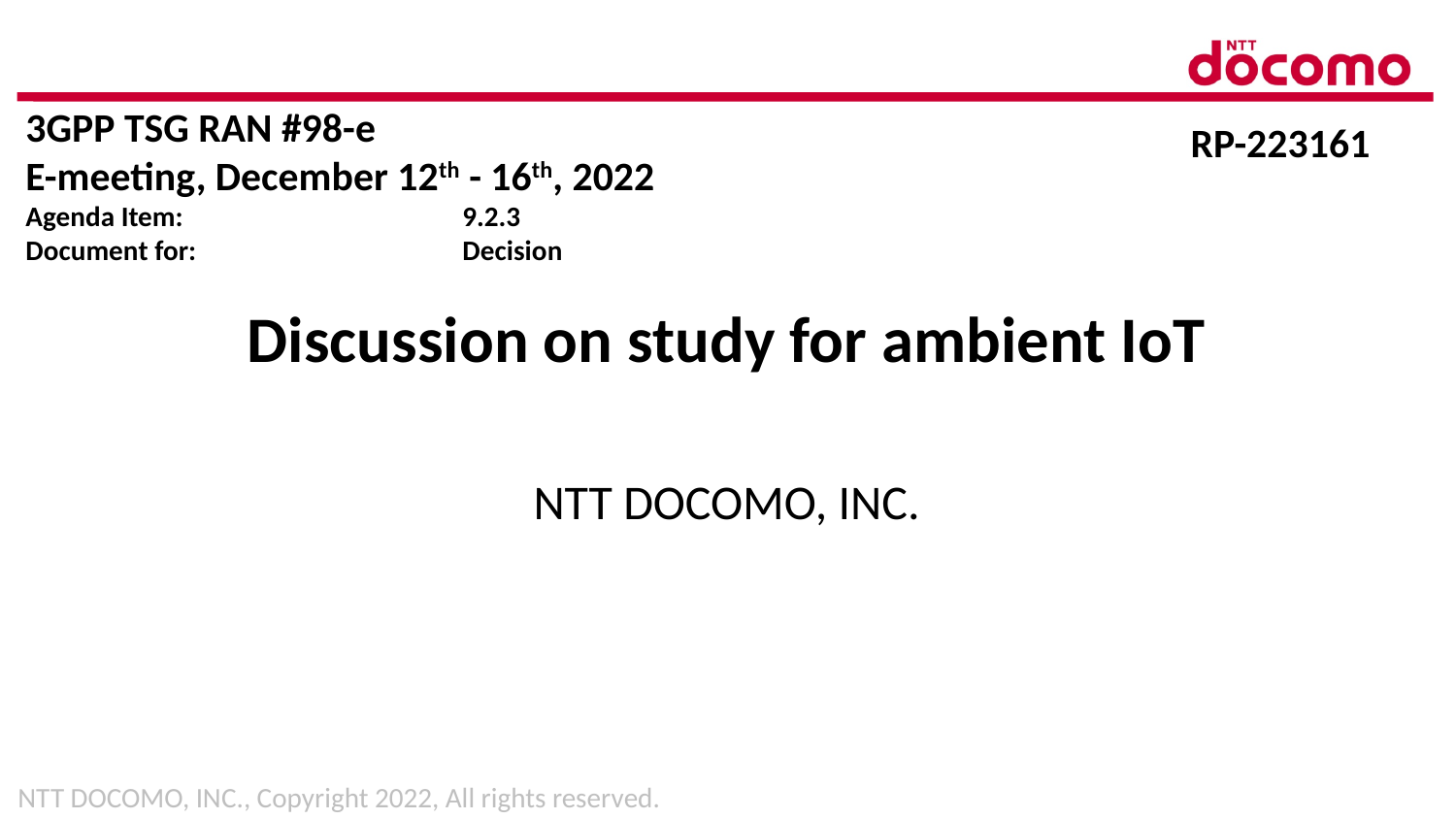

3GPP TSG RAN #98-e
E-meeting, December 12th - 16th, 2022
Agenda Item:		9.2.3
Document for:		Decision
RP-223161
# Discussion on study for ambient IoT
NTT DOCOMO, INC.